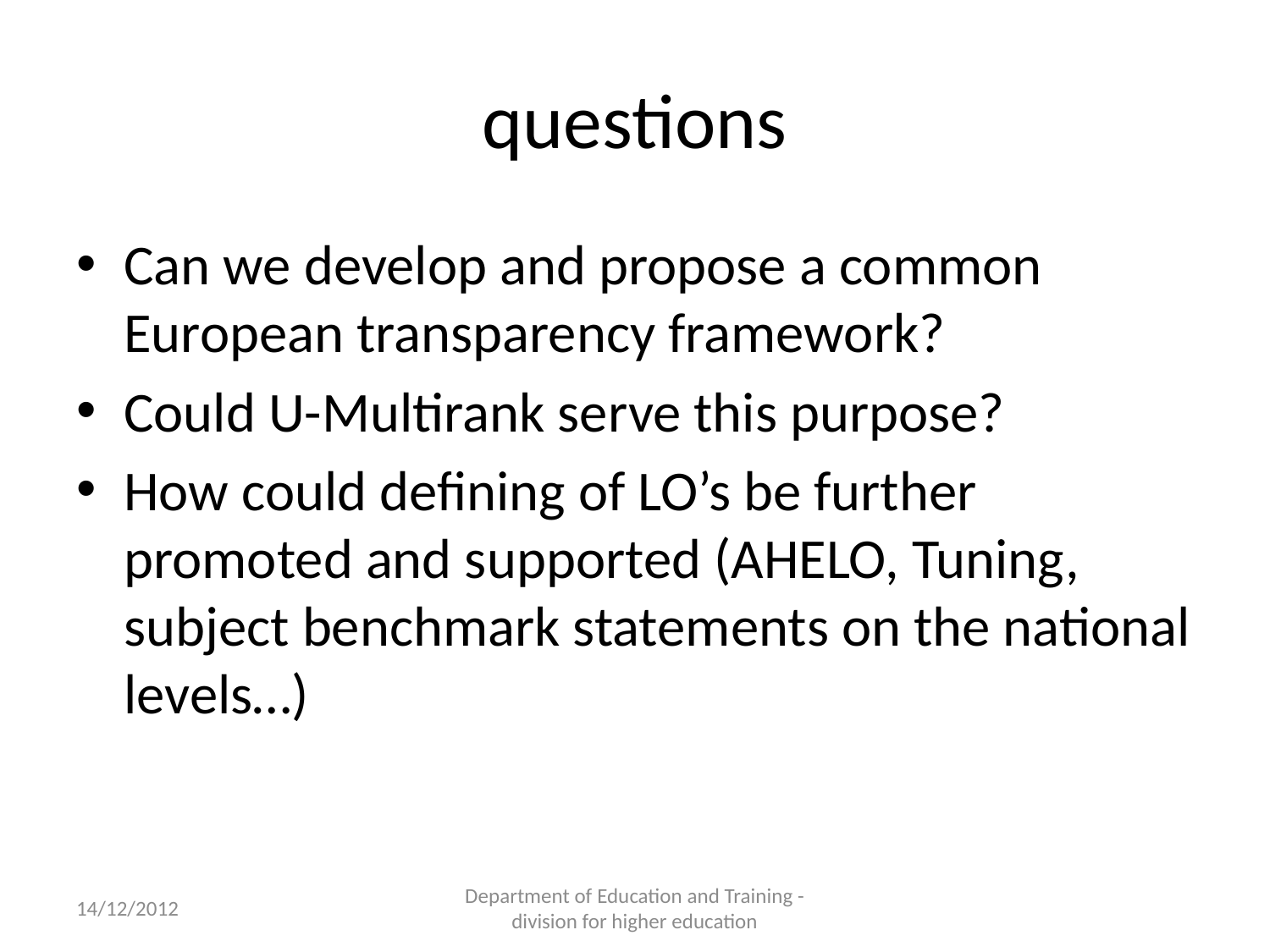

# questions
Can we develop and propose a common European transparency framework?
Could U-Multirank serve this purpose?
How could defining of LO’s be further promoted and supported (AHELO, Tuning, subject benchmark statements on the national levels…)
14/12/2012
Department of Education and Training - division for higher education